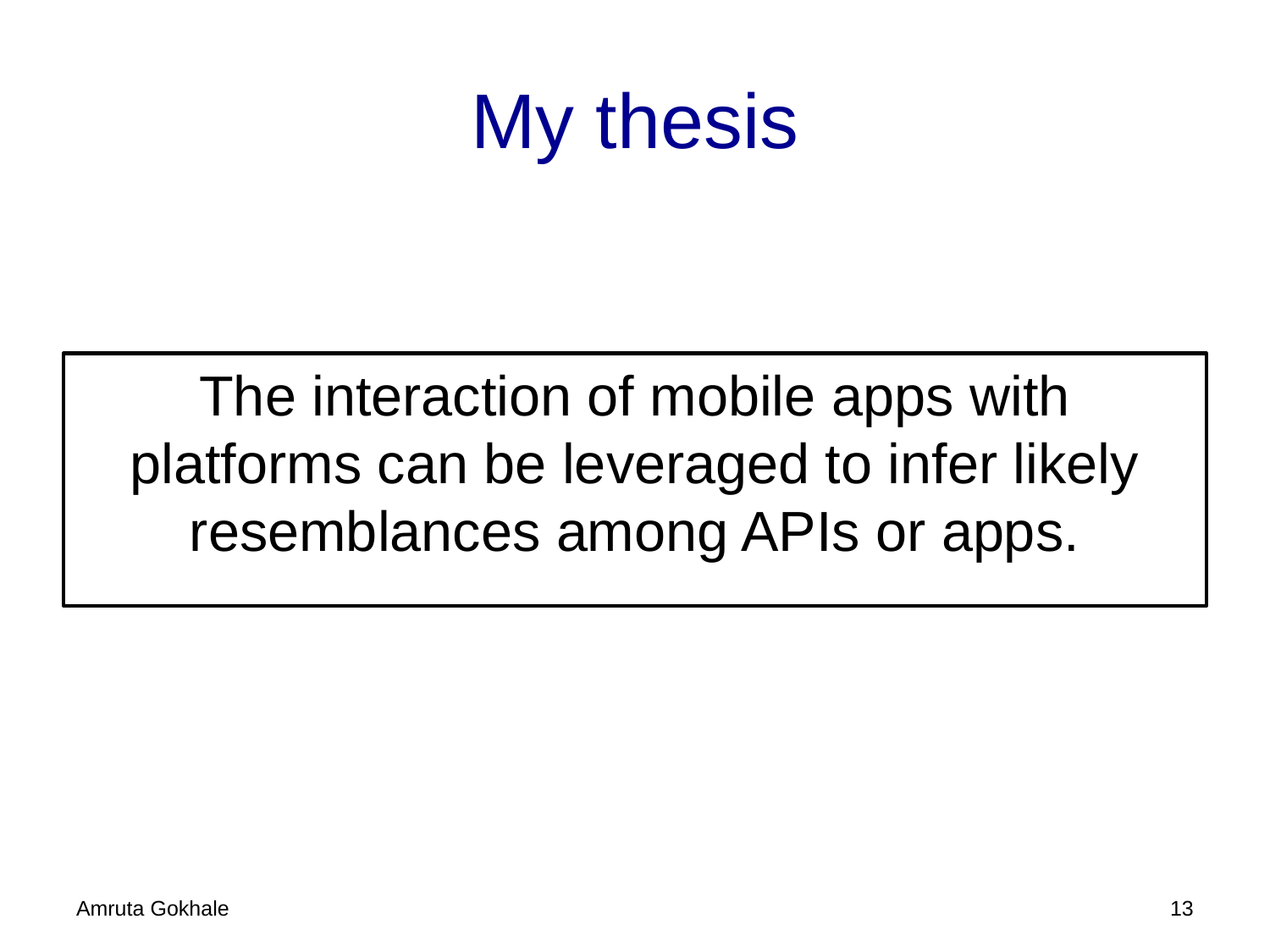

# My thesis
The interaction of mobile apps with platforms can be leveraged to infer likely resemblances among APIs or apps.
Amruta Gokhale
13